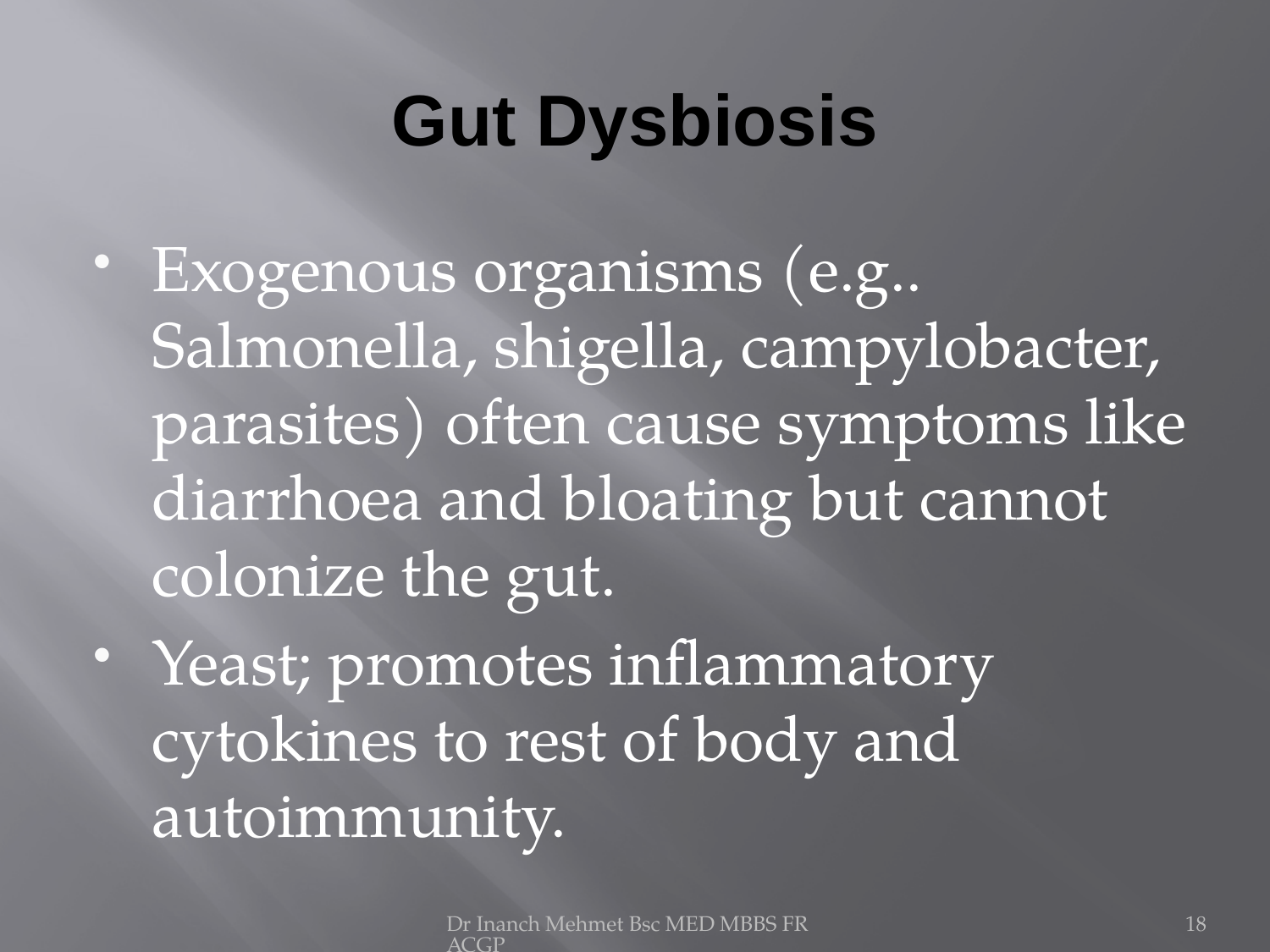

# Gut Dysbiosis
Exogenous organisms (e.g.. Salmonella, shigella, campylobacter, parasites) often cause symptoms like diarrhoea and bloating but cannot colonize the gut.
Yeast; promotes inflammatory cytokines to rest of body and autoimmunity.

Dr Inanch Mehmet Bsc MED MBBS FRACGP
18